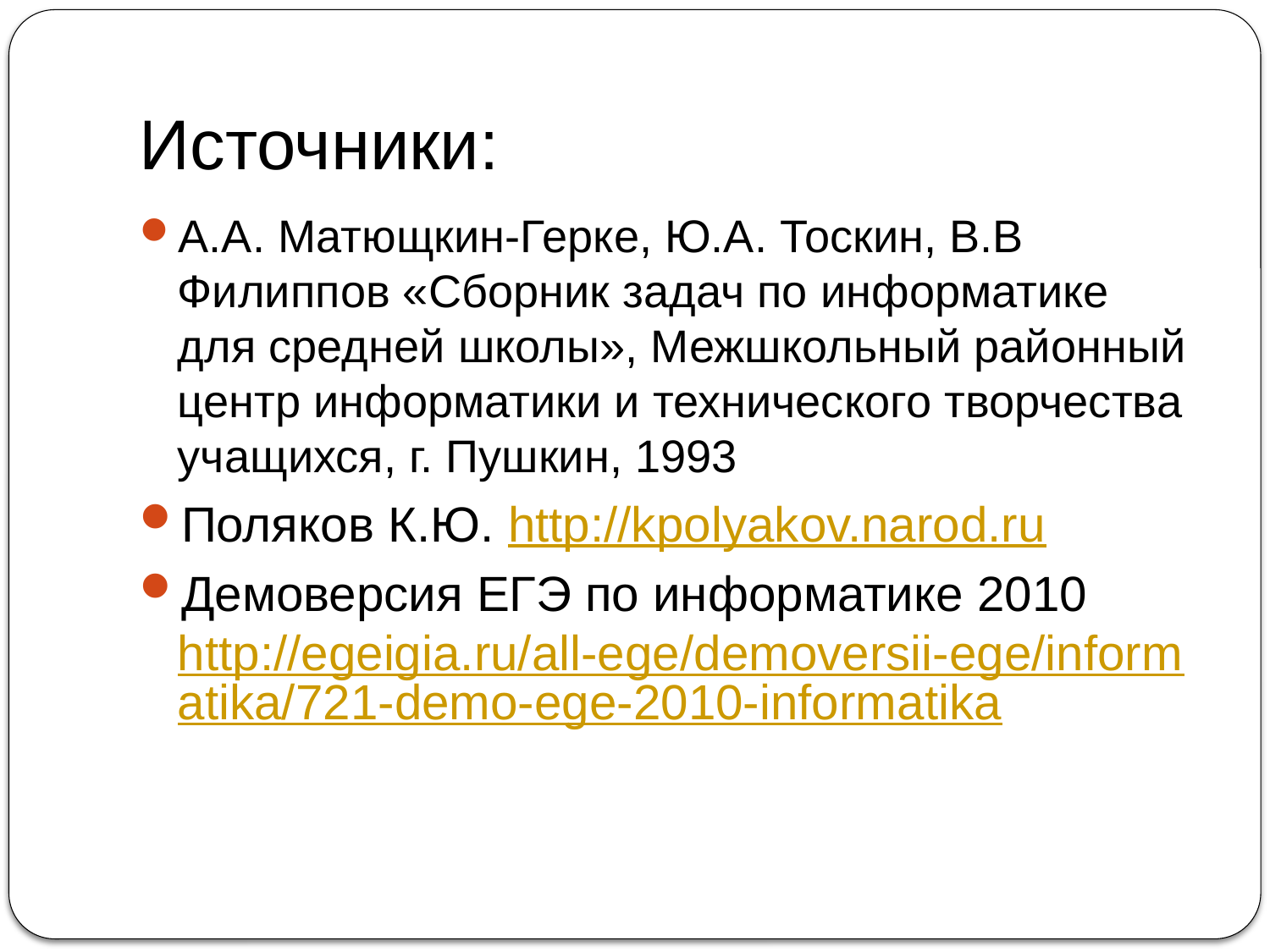

# Источники:
А.А. Матющкин-Герке, Ю.А. Тоскин, В.В Филиппов «Сборник задач по информатике для средней школы», Межшкольный районный центр информатики и технического творчества учащихся, г. Пушкин, 1993
Поляков К.Ю. http://kpolyakov.narod.ru
Демоверсия ЕГЭ по информатике 2010 http://egeigia.ru/all-ege/demoversii-ege/informatika/721-demo-ege-2010-informatika